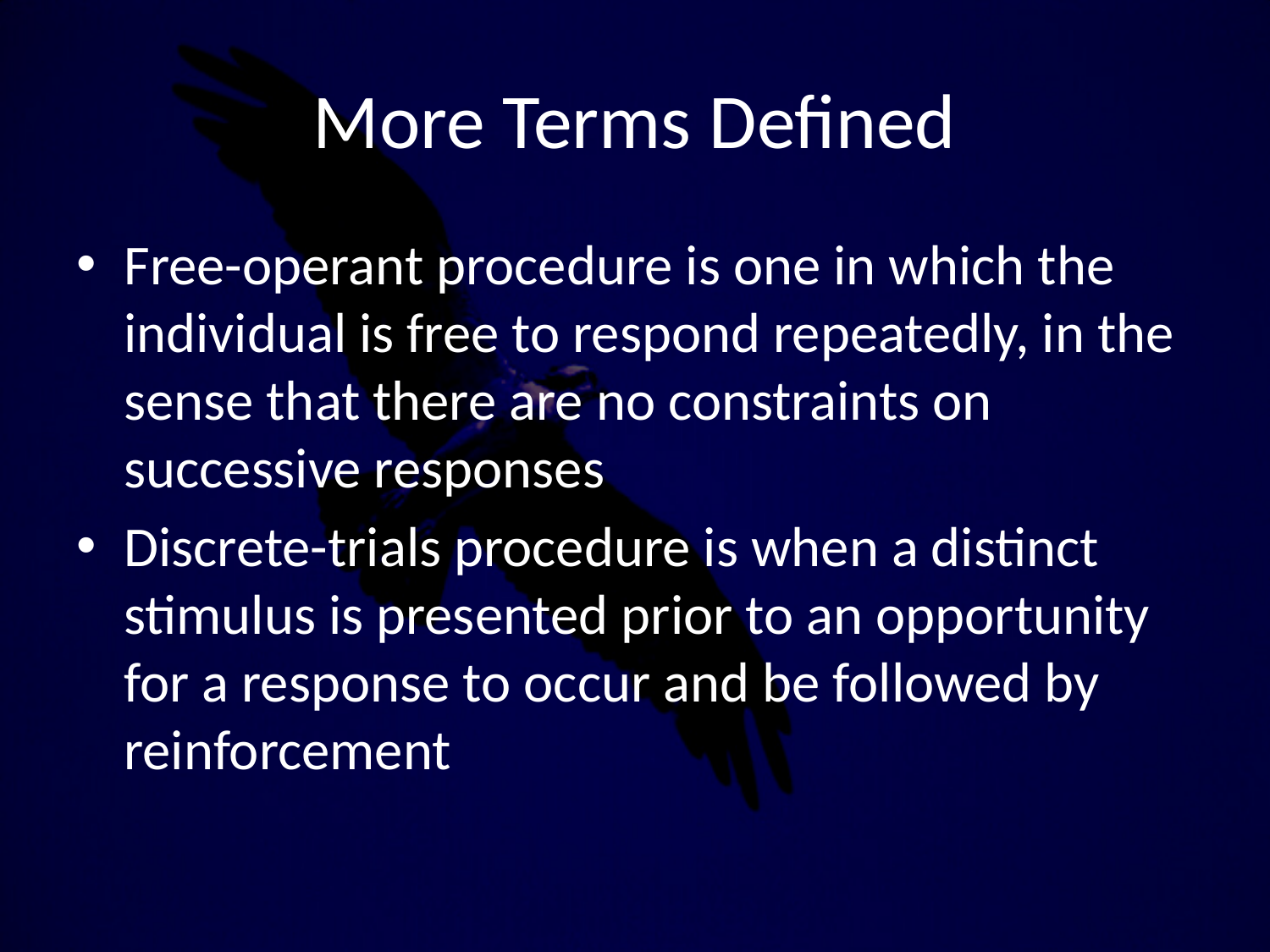

# More Terms Defined
Free-operant procedure is one in which the individual is free to respond repeatedly, in the sense that there are no constraints on successive responses
Discrete-trials procedure is when a distinct stimulus is presented prior to an opportunity for a response to occur and be followed by reinforcement